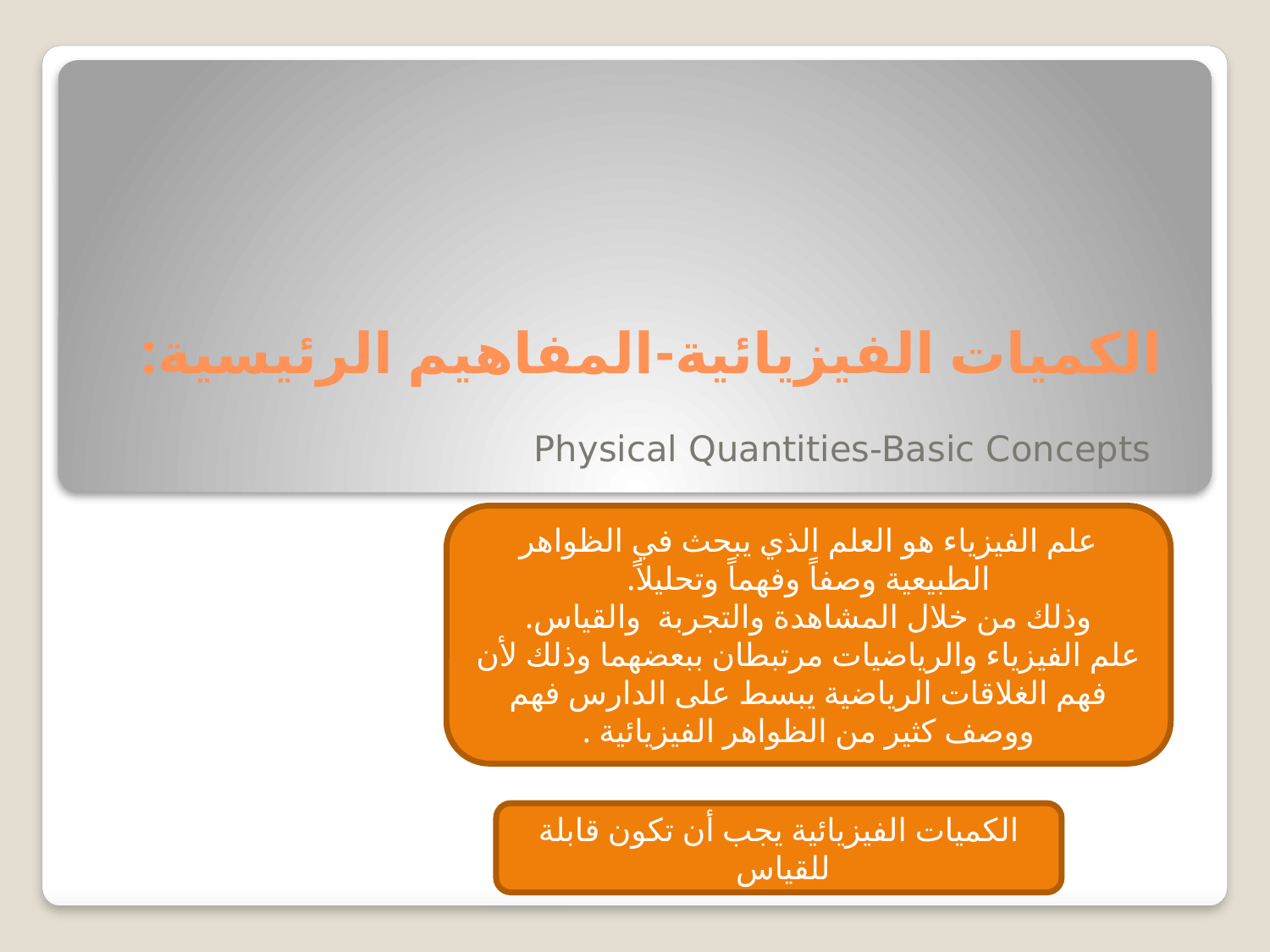

# الكميات الفيزيائية-المفاهيم الرئيسية:
Physical Quantities-Basic Concepts
علم الفيزياء هو العلم الذي يبحث في الظواهر الطبيعية وصفاً وفهماً وتحليلاً.
وذلك من خلال المشاهدة والتجربة  والقياس.
علم الفيزياء والرياضيات مرتبطان ببعضهما وذلك لأن فهم الغلاقات الرياضية يبسط على الدارس فهم ووصف كثير من الظواهر الفيزيائية .
الكميات الفيزيائية يجب أن تكون قابلة للقياس